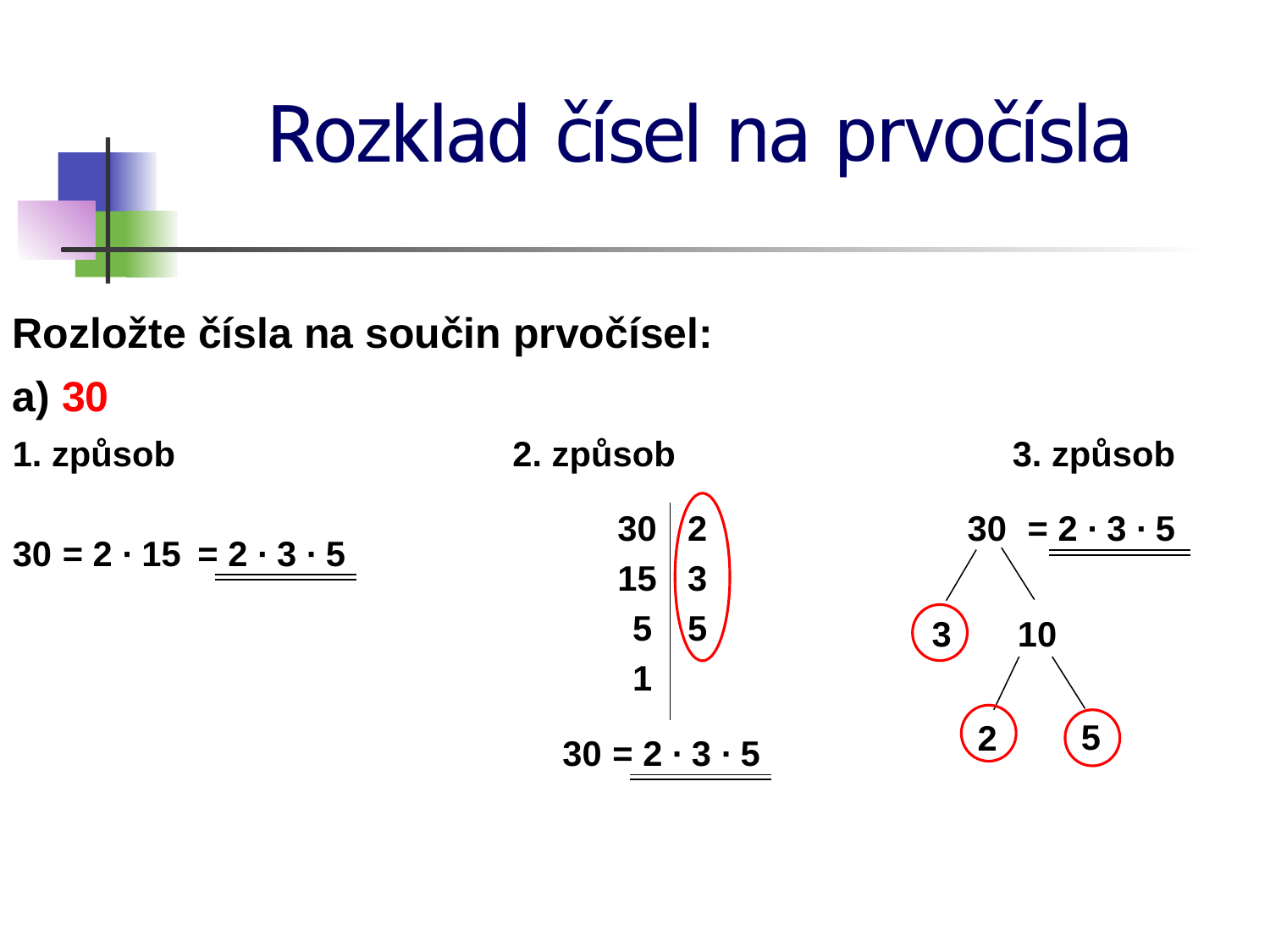

# Rozklad čísel na prvočísla
Rozložte čísla na součin prvočísel:
a) 30
1. způsob
2. způsob
3. způsob

30
2
30
= 2 ∙ 3 ∙ 5
30
= 2 ∙ 15
= 2 ∙ 3 ∙ 5
15
3
5
5

3
10
1

5
2

30
= 2 ∙ 3 ∙ 5